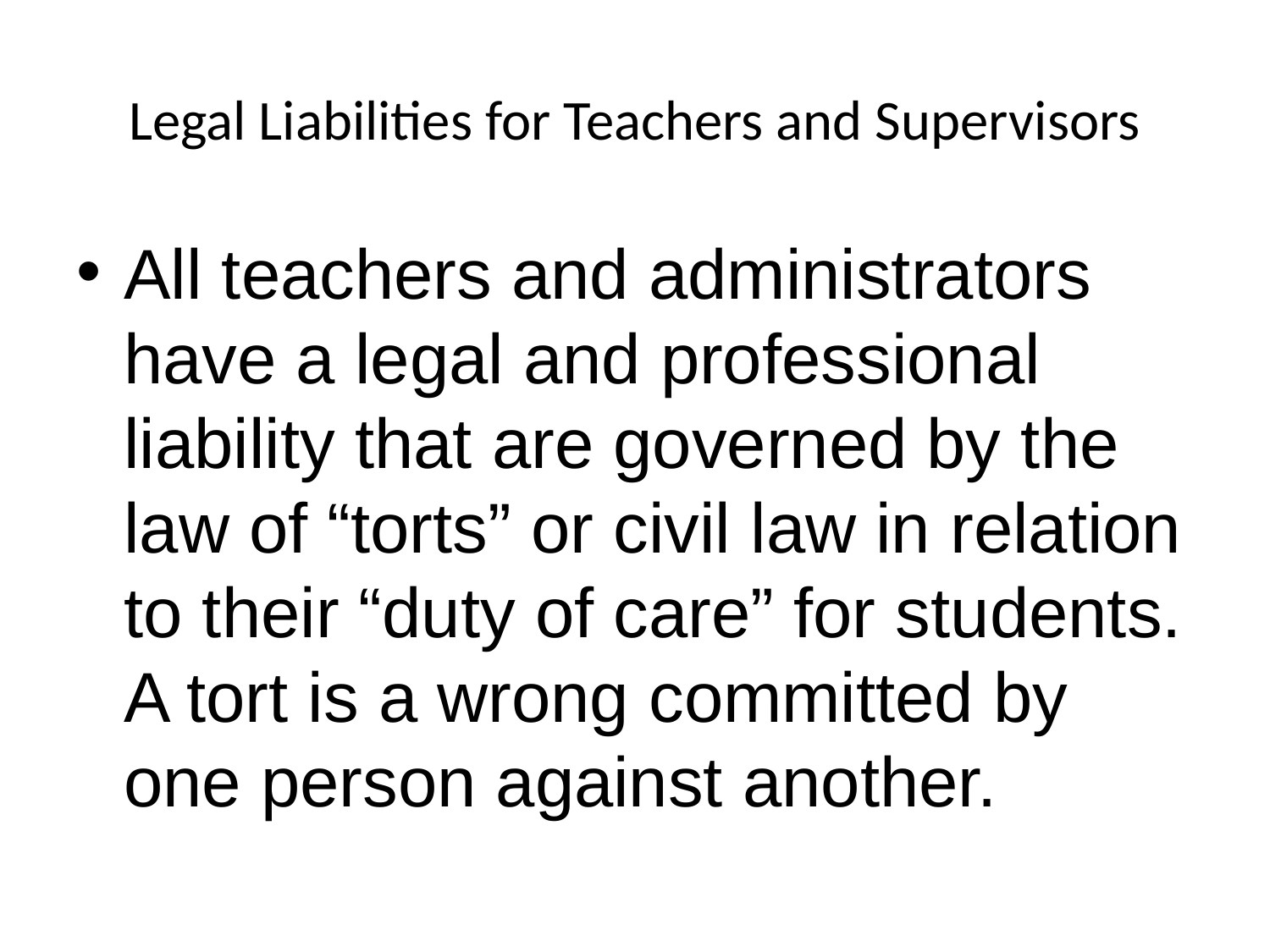

# Legal Liabilities for Teachers and Supervisors
All teachers and administrators have a legal and professional liability that are governed by the law of “torts” or civil law in relation to their “duty of care” for students. A tort is a wrong committed by one person against another.